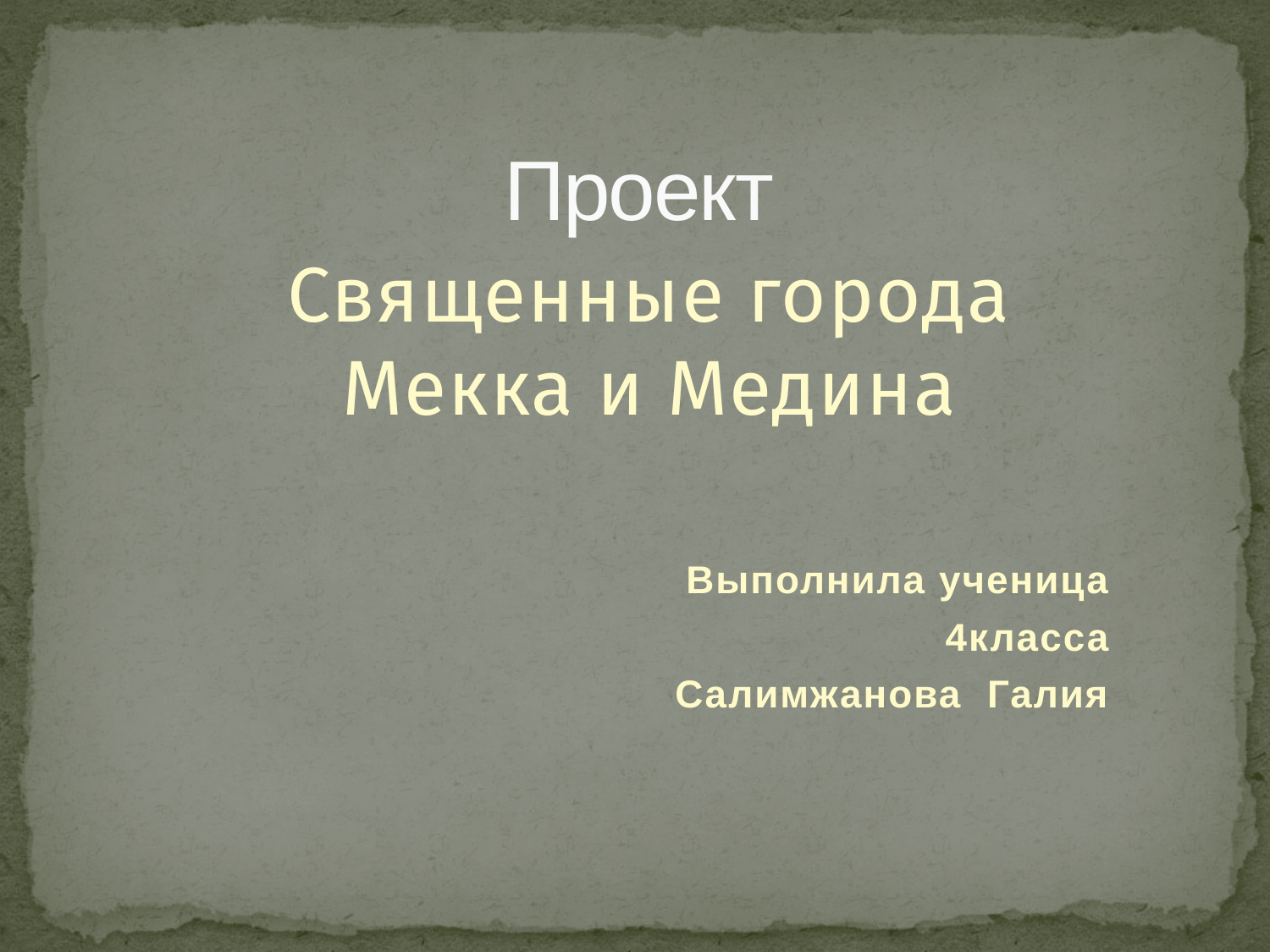

# Проект
Священные города Мекка и Медина

Выполнила ученица
4класса
Салимжанова  Галия